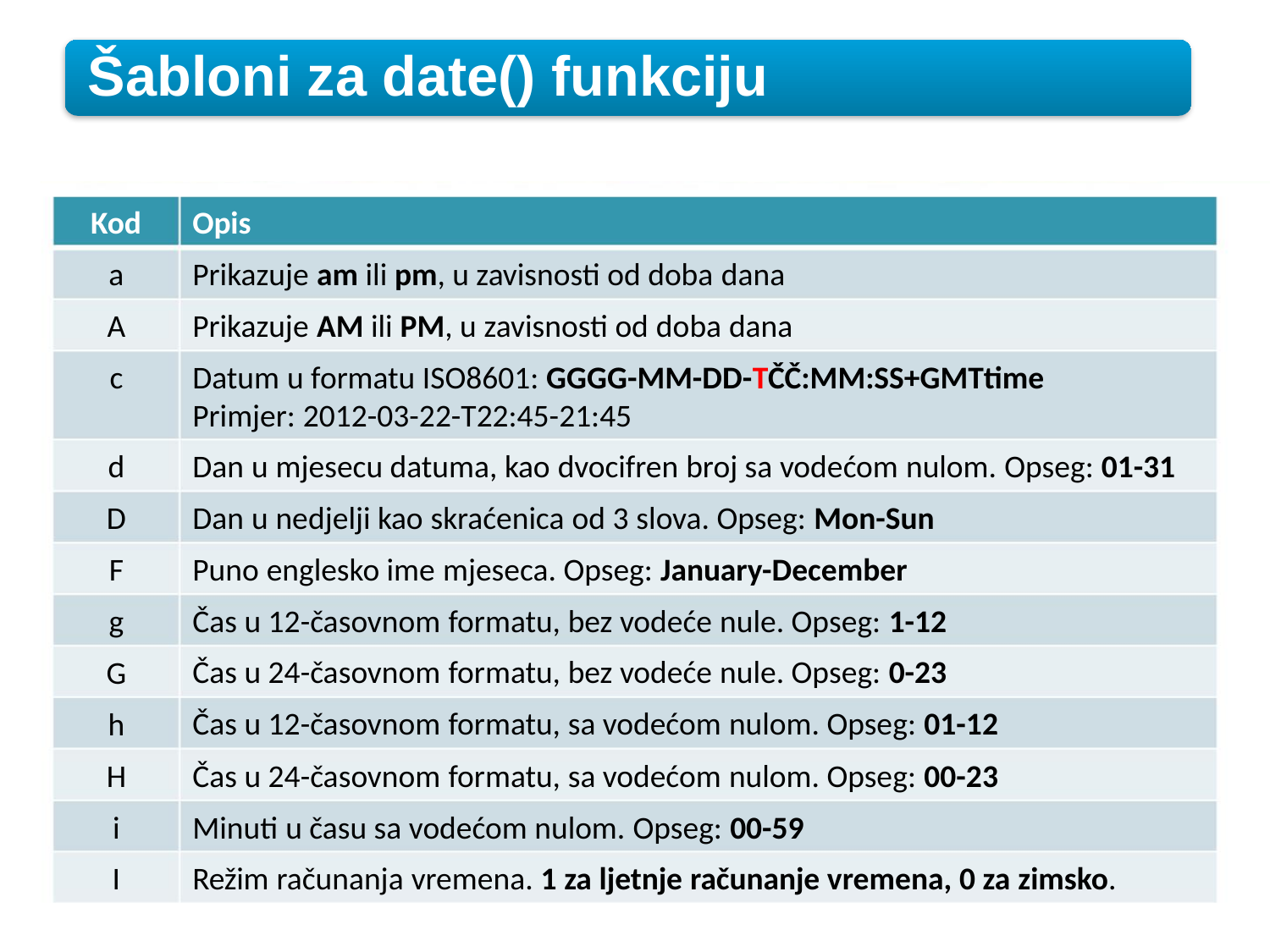

Šabloni za date() funkciju

Kod Opis
a
A
c
Prikazuje am ili pm, u zavisnosti od doba dana
Prikazuje AM ili PM, u zavisnosti od doba dana
Datum u formatu ISO8601: GGGG-MM-DD-TČČ:MM:SS+GMTtime
Primjer: 2012-03-22-T22:45-21:45
d
D
F
g
G
h
H
i
Dan u mjesecu datuma, kao dvocifren broj sa vodećom nulom. Opseg: 01-31
Dan u nedjelji kao skraćenica od 3 slova. Opseg: Mon-Sun
Puno englesko ime mjeseca. Opseg: January-December
Čas u 12-časovnom formatu, bez vodeće nule. Opseg: 1-12
Čas u 24-časovnom formatu, bez vodeće nule. Opseg: 0-23
Čas u 12-časovnom formatu, sa vodećom nulom. Opseg: 01-12
Čas u 24-časovnom formatu, sa vodećom nulom. Opseg: 00-23
Minuti u času sa vodećom nulom. Opseg: 00-59
I
Režim računanja vremena. 1 za ljetnje računanje vremena, 0 za zimsko.